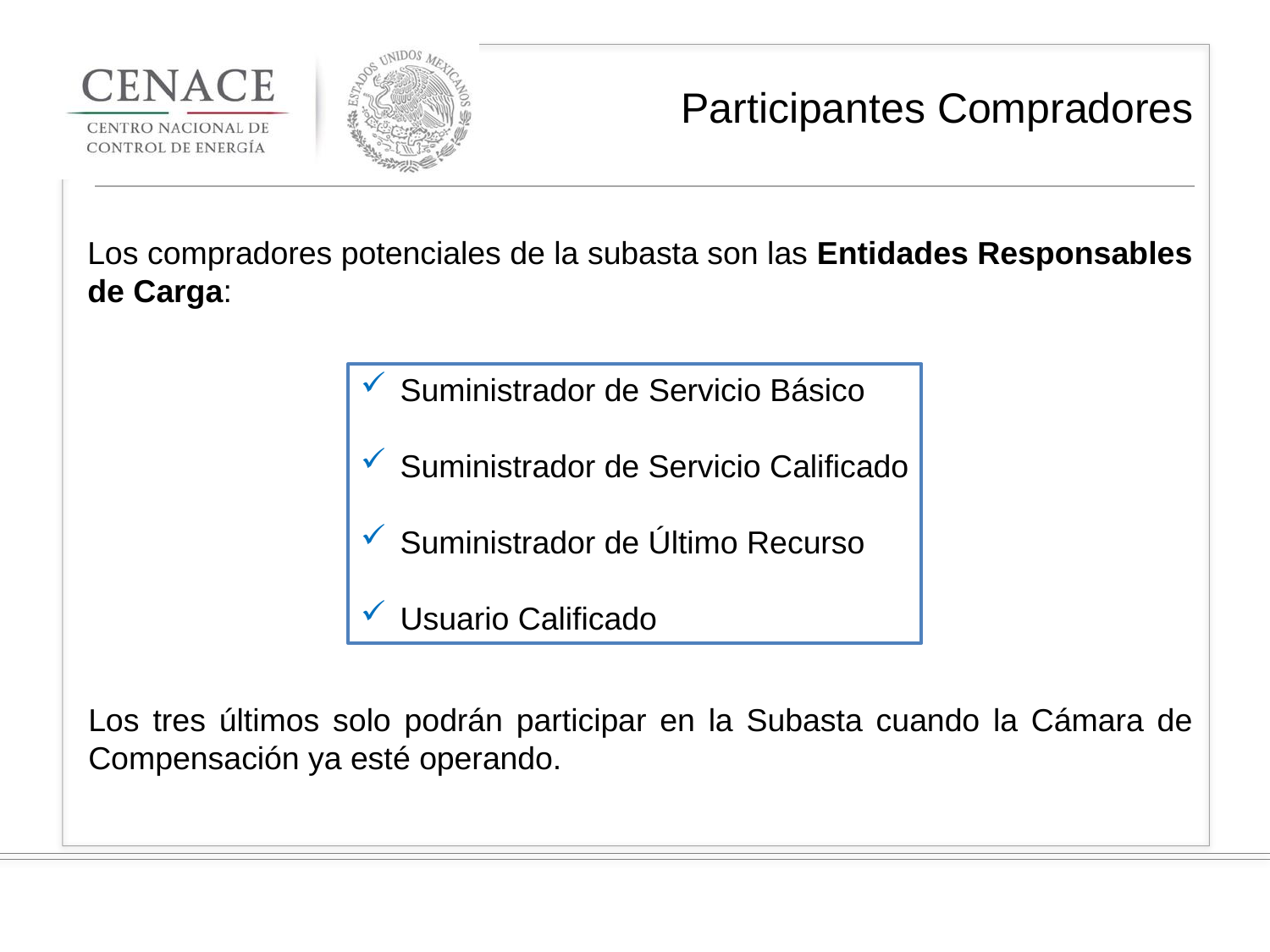

# Participantes Compradores
Los compradores potenciales de la subasta son las Entidades Responsables de Carga:
Suministrador de Servicio Básico

Suministrador de Servicio Calificado

Suministrador de Último Recurso

Usuario Calificado
Los tres últimos solo podrán participar en la Subasta cuando la Cámara de Compensación ya esté operando.